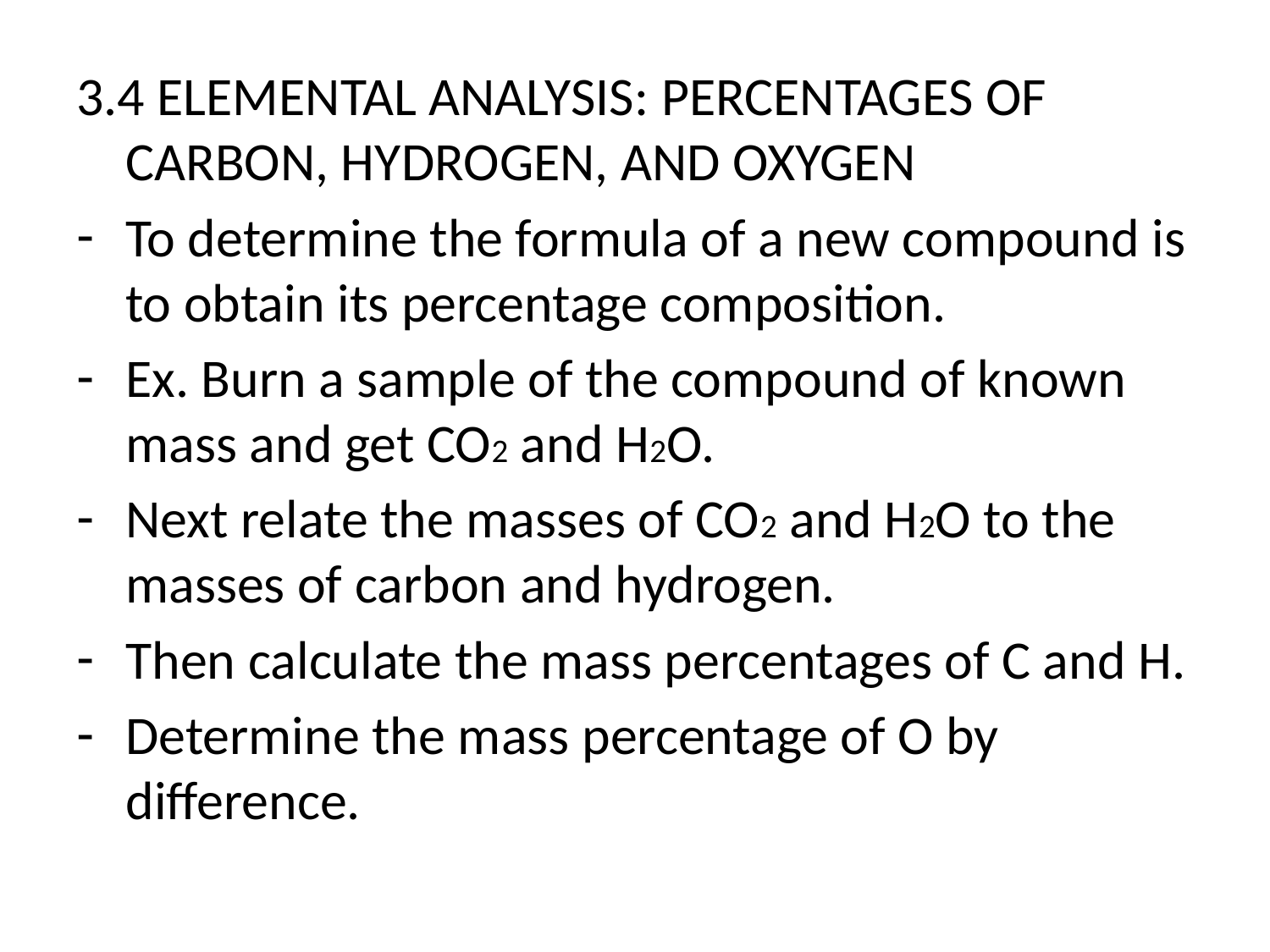

3.4 ELEMENTAL ANALYSIS: PERCENTAGES OF CARBON, HYDROGEN, AND OXYGEN
To determine the formula of a new compound is to obtain its percentage composition.
Ex. Burn a sample of the compound of known mass and get CO2 and H2O.
Next relate the masses of CO2 and H2O to the masses of carbon and hydrogen.
Then calculate the mass percentages of C and H.
Determine the mass percentage of O by difference.